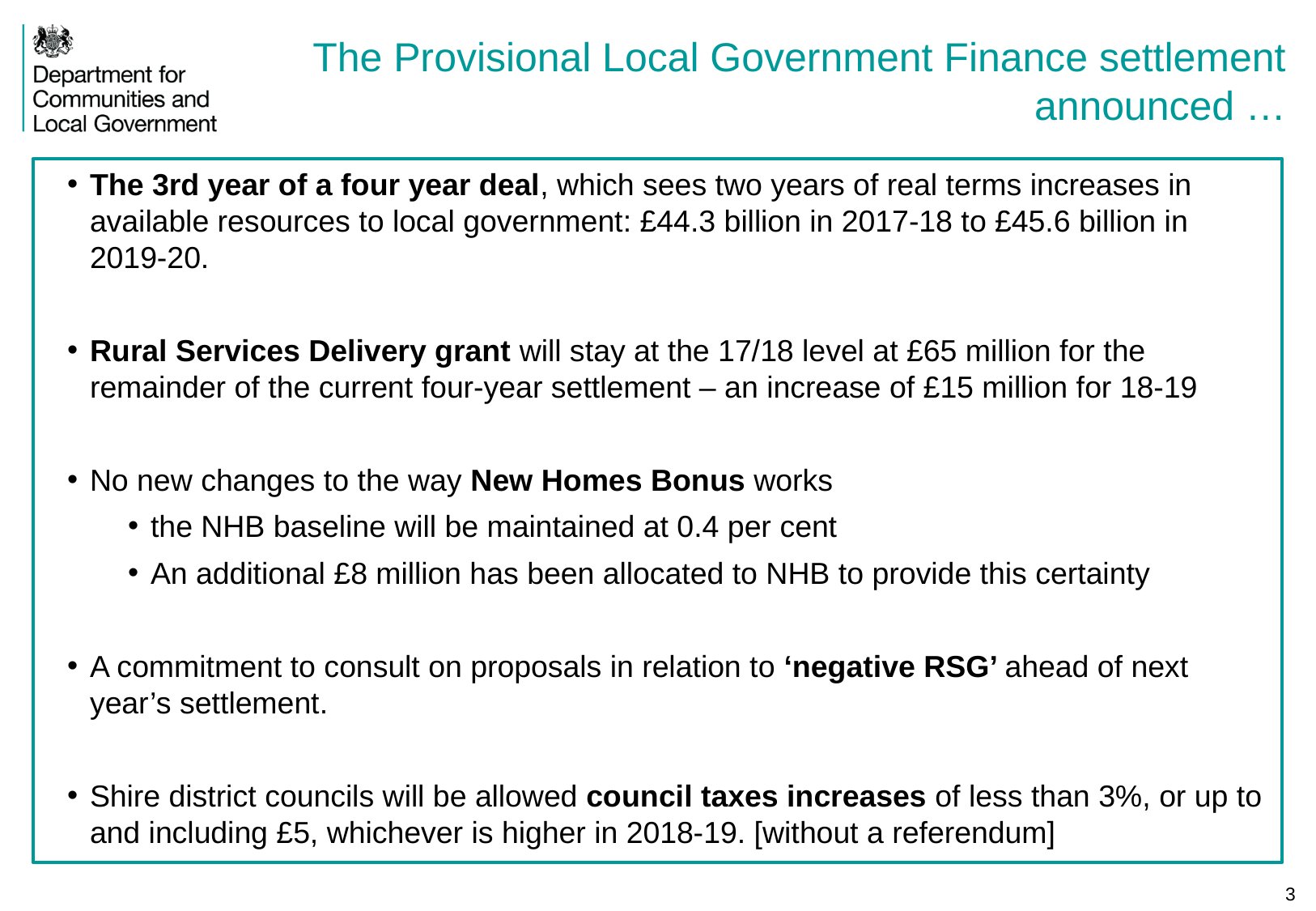

The Provisional Local Government Finance settlement announced …
The 3rd year of a four year deal, which sees two years of real terms increases in available resources to local government: £44.3 billion in 2017-18 to £45.6 billion in 2019-20.

Rural Services Delivery grant will stay at the 17/18 level at £65 million for the remainder of the current four-year settlement – an increase of £15 million for 18-19

No new changes to the way New Homes Bonus works
the NHB baseline will be maintained at 0.4 per cent
An additional £8 million has been allocated to NHB to provide this certainty

A commitment to consult on proposals in relation to ‘negative RSG’ ahead of next year’s settlement.

Shire district councils will be allowed council taxes increases of less than 3%, or up to and including £5, whichever is higher in 2018-19. [without a referendum]